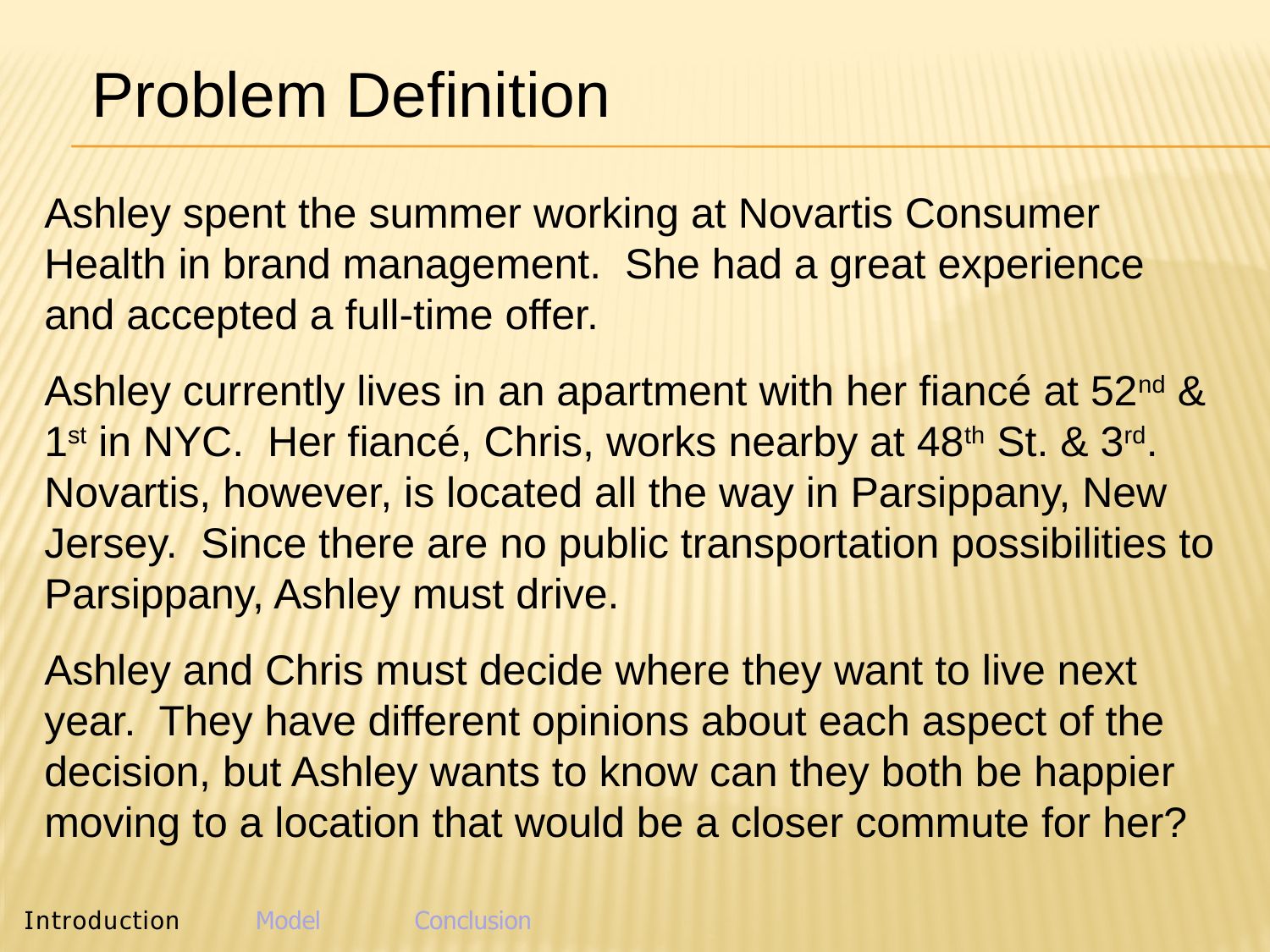

Problem Definition
Ashley spent the summer working at Novartis Consumer Health in brand management.  She had a great experience and accepted a full-time offer.

Ashley currently lives in an apartment with her fiancé at 52nd & 1st in NYC.  Her fiancé, Chris, works nearby at 48th St. & 3rd. Novartis, however, is located all the way in Parsippany, New Jersey.  Since there are no public transportation possibilities to Parsippany, Ashley must drive.

Ashley and Chris must decide where they want to live next year.  They have different opinions about each aspect of the decision, but Ashley wants to know can they both be happier moving to a location that would be a closer commute for her?
Introduction
Model
Conclusion